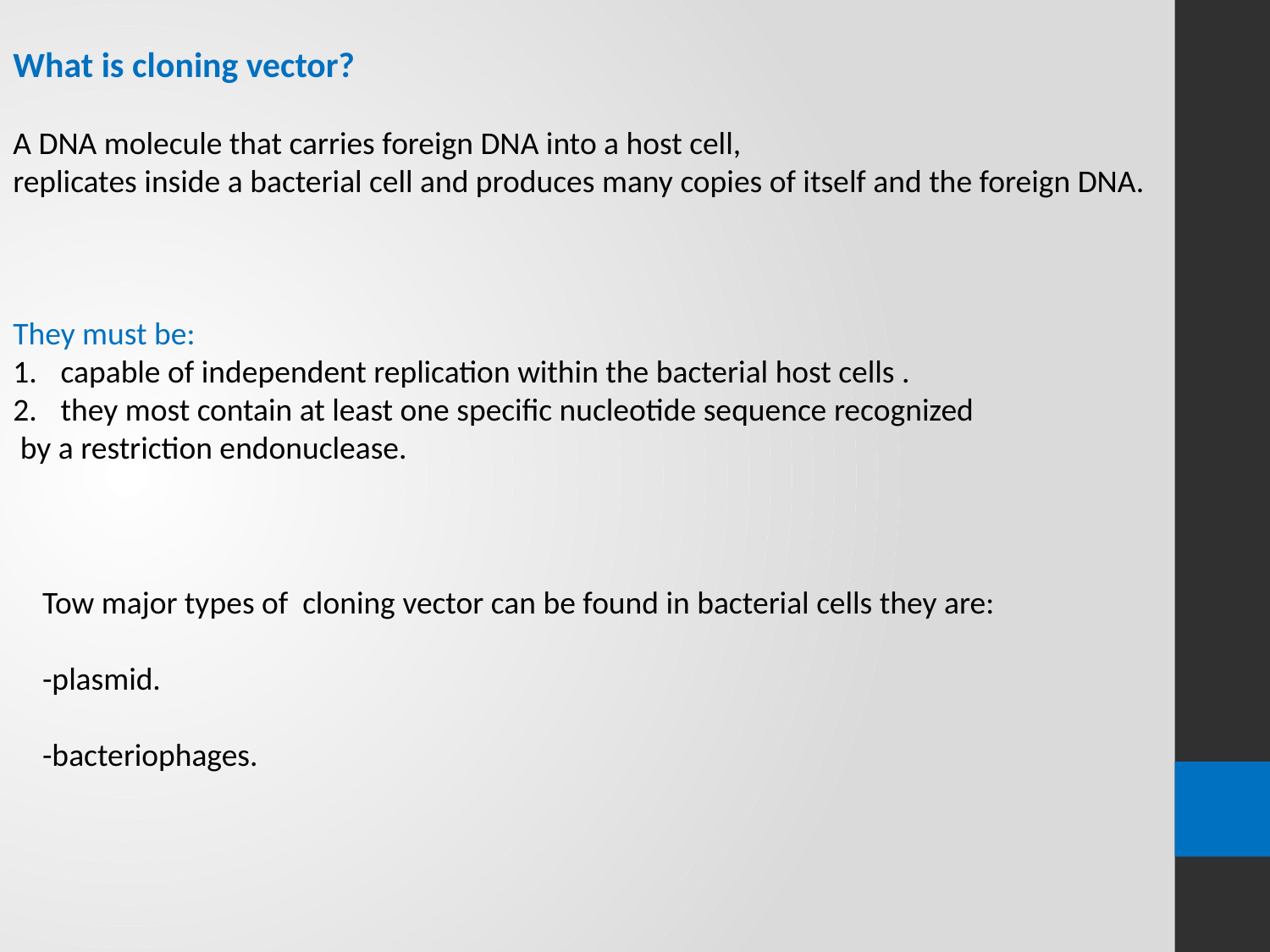

What is cloning vector?

A DNA molecule that carries foreign DNA into a host cell,
replicates inside a bacterial cell and produces many copies of itself and the foreign DNA.

They must be:
capable of independent replication within the bacterial host cells .
they most contain at least one specific nucleotide sequence recognized
 by a restriction endonuclease.
Tow major types of  cloning vector can be found in bacterial cells they are:

-plasmid.

-bacteriophages.